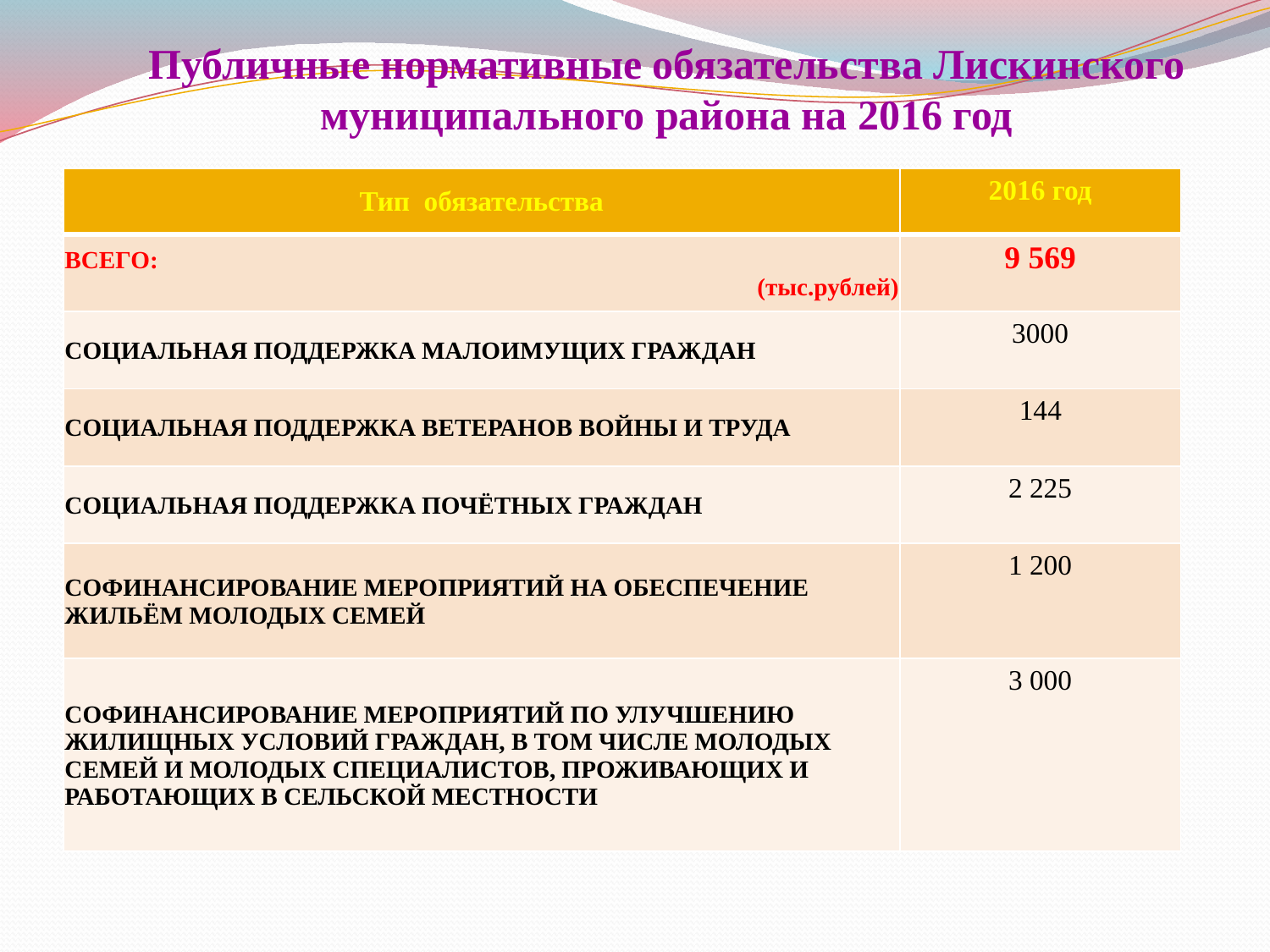

# Публичные нормативные обязательства Лискинского муниципального района на 2016 год
| Тип обязательства | 2016 год |
| --- | --- |
| ВСЕГО: (тыс.рублей) | 9 569 |
| СОЦИАЛЬНАЯ ПОДДЕРЖКА МАЛОИМУЩИХ ГРАЖДАН | 3000 |
| СОЦИАЛЬНАЯ ПОДДЕРЖКА ВЕТЕРАНОВ ВОЙНЫ И ТРУДА | 144 |
| СОЦИАЛЬНАЯ ПОДДЕРЖКА ПОЧЁТНЫХ ГРАЖДАН | 2 225 |
| СОФИНАНСИРОВАНИЕ МЕРОПРИЯТИЙ НА ОБЕСПЕЧЕНИЕ ЖИЛЬЁМ МОЛОДЫХ СЕМЕЙ | 1 200 |
| СОФИНАНСИРОВАНИЕ МЕРОПРИЯТИЙ ПО УЛУЧШЕНИЮ ЖИЛИЩНЫХ УСЛОВИЙ ГРАЖДАН, В ТОМ ЧИСЛЕ МОЛОДЫХ СЕМЕЙ И МОЛОДЫХ СПЕЦИАЛИСТОВ, ПРОЖИВАЮЩИХ И РАБОТАЮЩИХ В СЕЛЬСКОЙ МЕСТНОСТИ | 3 000 |